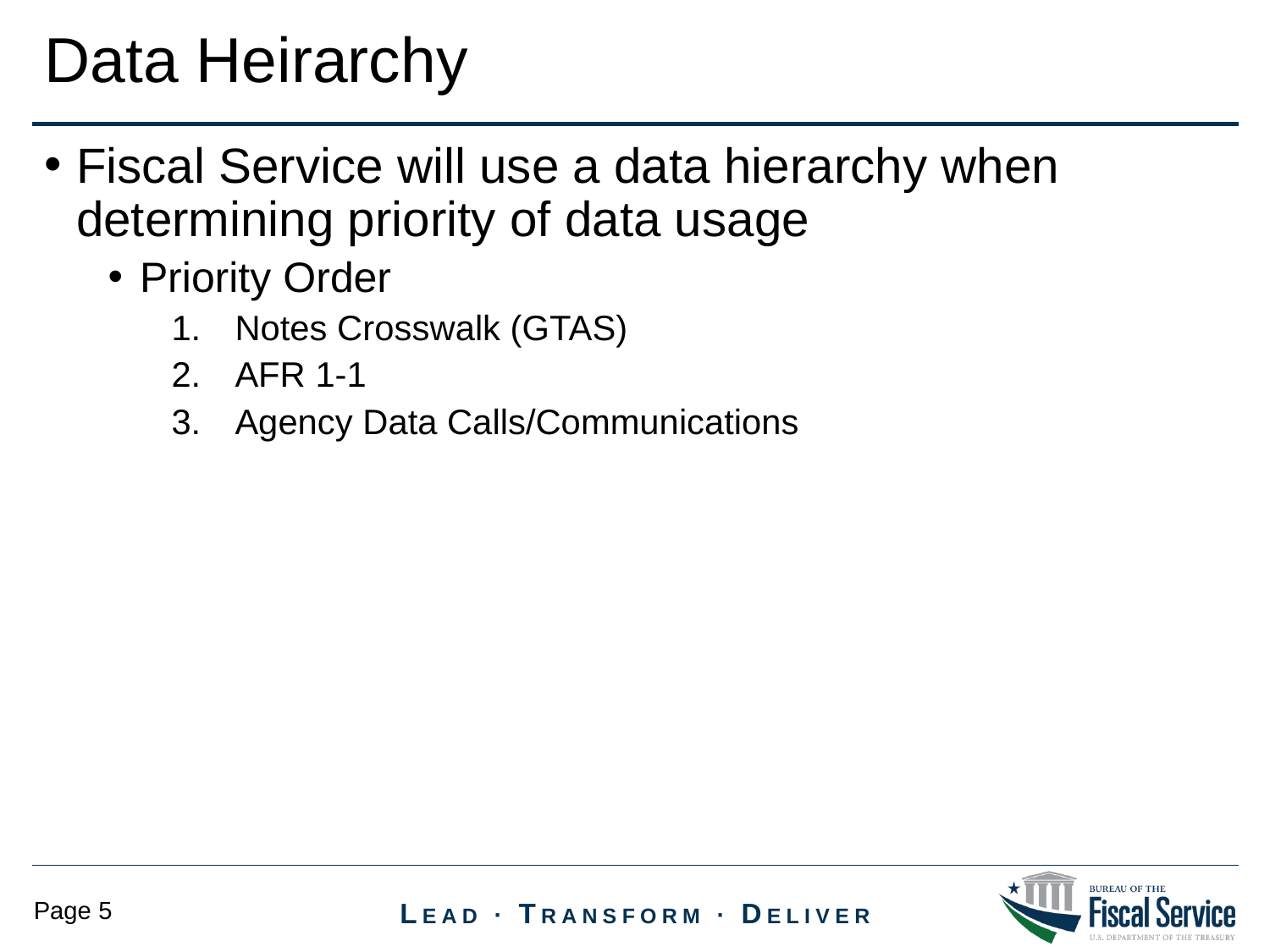

Data Heirarchy
Fiscal Service will use a data hierarchy when determining priority of data usage
Priority Order
Notes Crosswalk (GTAS)
AFR 1-1
Agency Data Calls/Communications